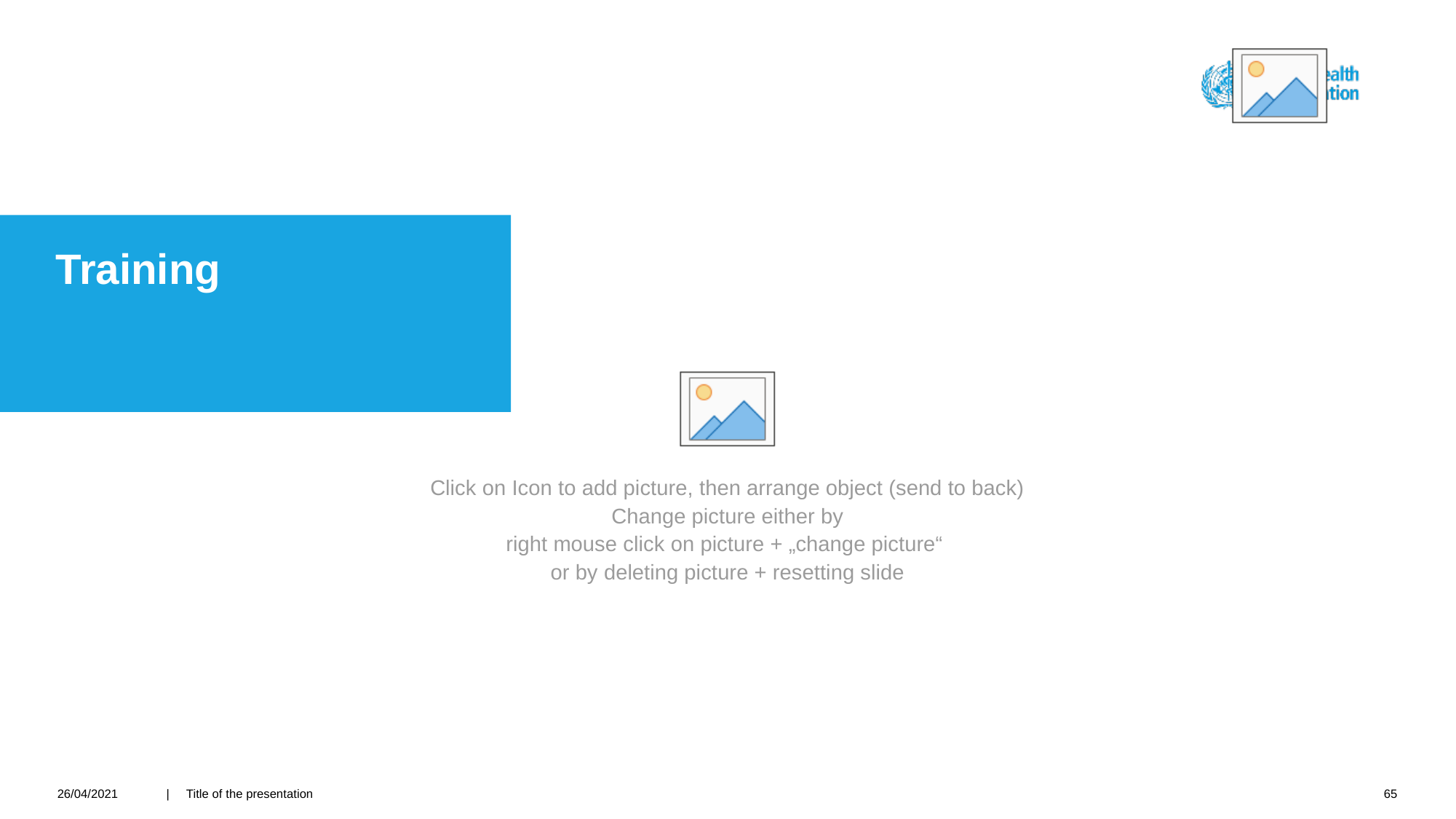

#

Training

26/04/2021
|     Title of the presentation
65